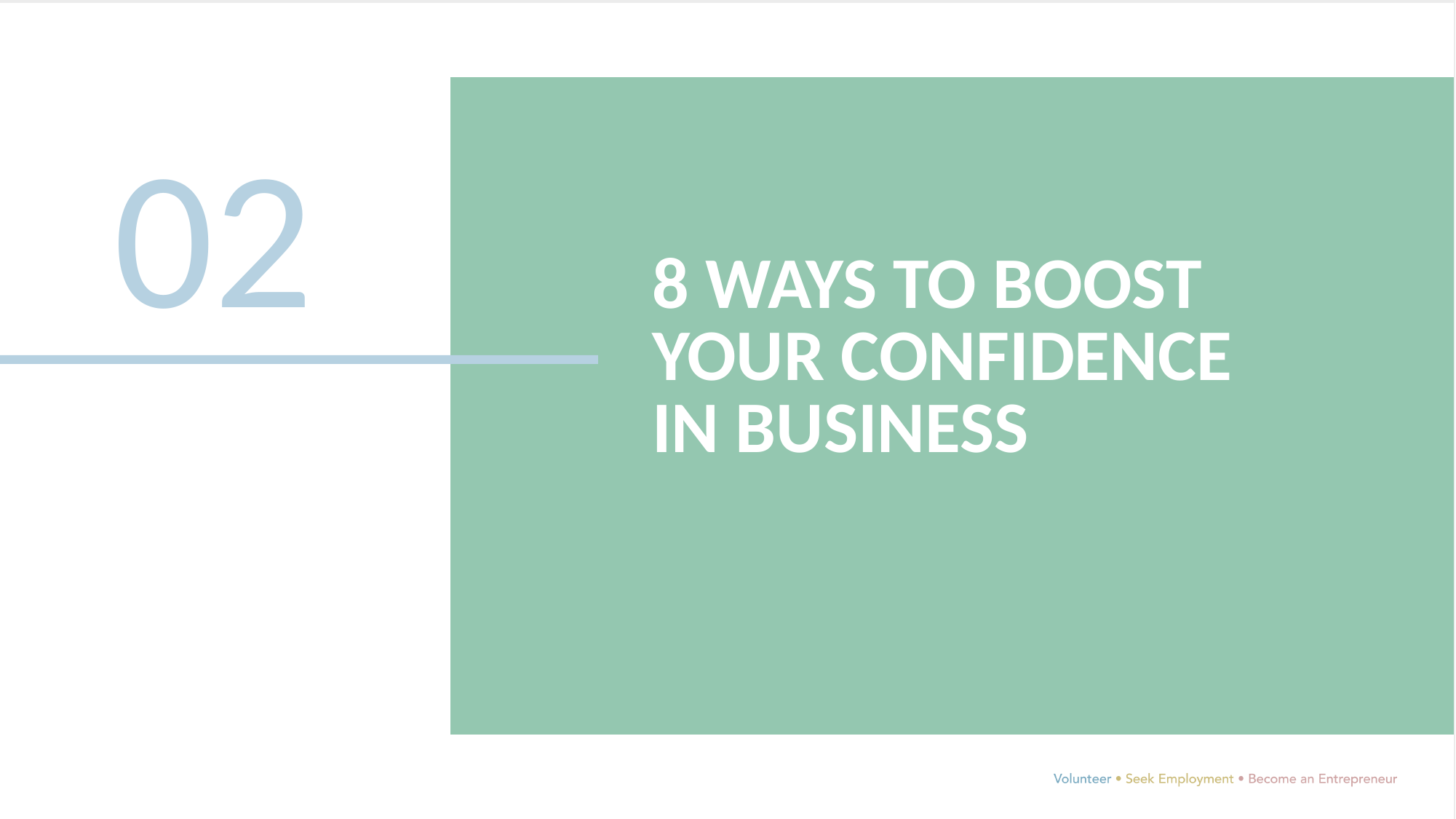

02
8 WAYS TO BOOST YOUR CONFIDENCE IN BUSINESS